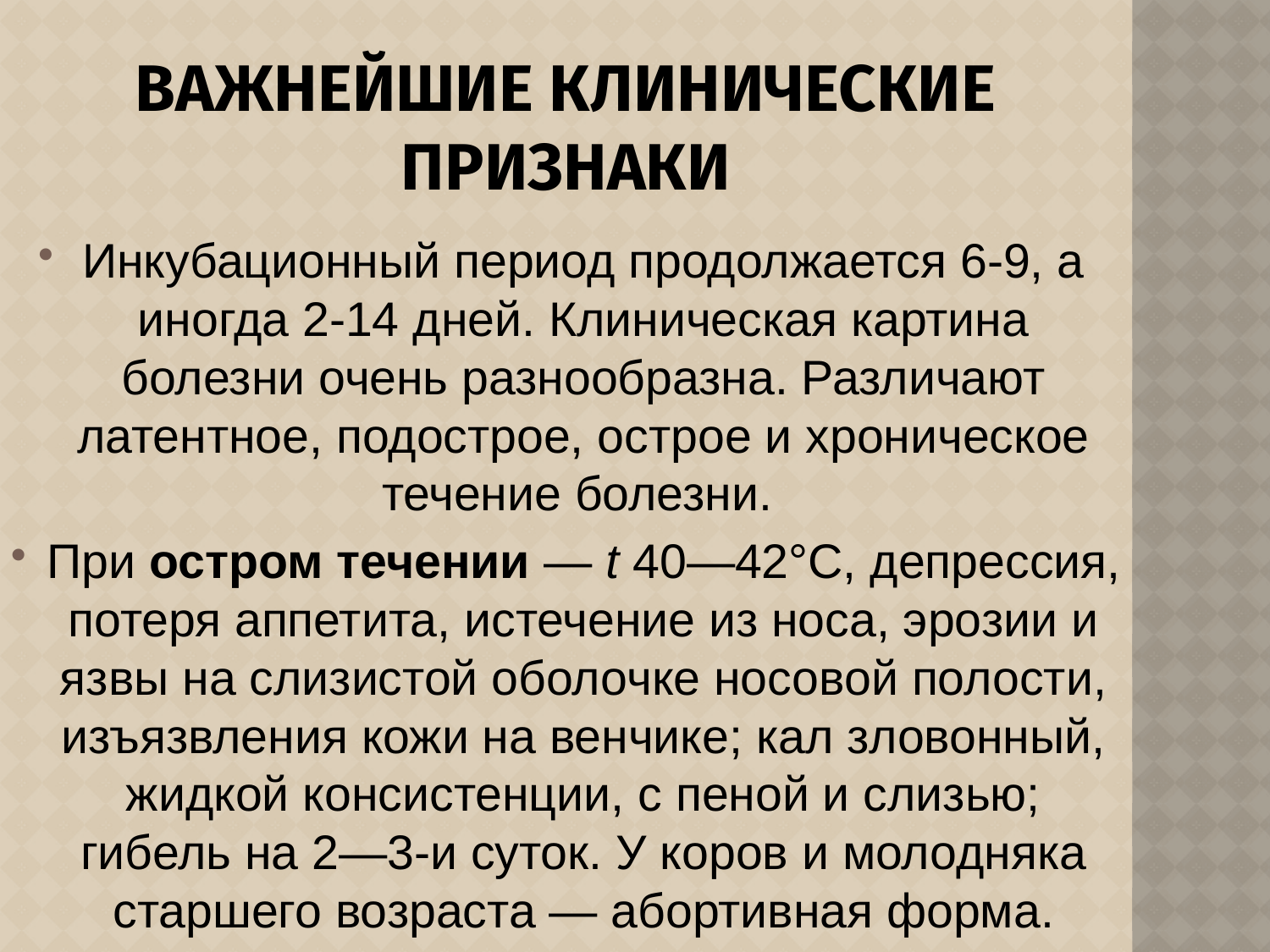

# Важнейшие клинические признаки
Инкубационный период продолжается 6-9, а иногда 2-14 дней. Клиническая картина болезни очень разнообразна. Различают латентное, подострое, острое и хроническое течение болезни.
При остром течении — t 40—42°C, депрессия, потеря аппетита, истечение из носа, эрозии и язвы на слизистой оболочке носовой полости, изъязвления кожи на венчике; кал зловонный, жидкой консистенции, с пеной и слизью; гибель на 2—3-и суток. У коров и молодняка старшего возраста — абортивная форма.